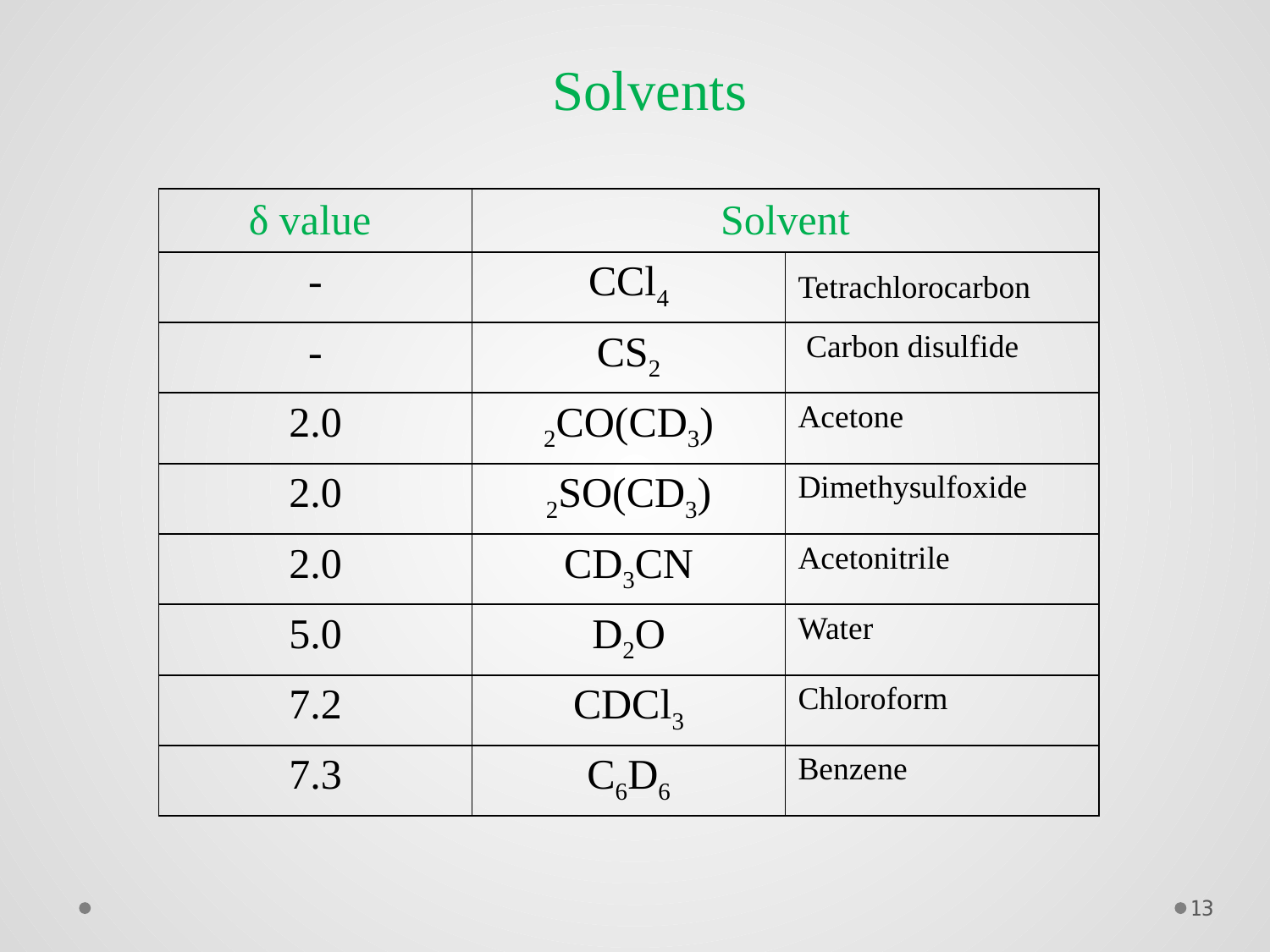

Solvents
| δ value | Solvent |  |
| --- | --- | --- |
| - | CCl4 | Tetrachlorocarbon |
| - | CS2 | Carbon disulfide |
| 2.0 | (CD3)2CO | Acetone |
| 2.0 | (CD3)2SO | Dimethysulfoxide |
| 2.0 | CD3CN | Acetonitrile |
| 5.0 | D2O | Water |
| 7.2 | CDCl3 | Chloroform |
| 7.3 | C6D6 | Benzene |
13